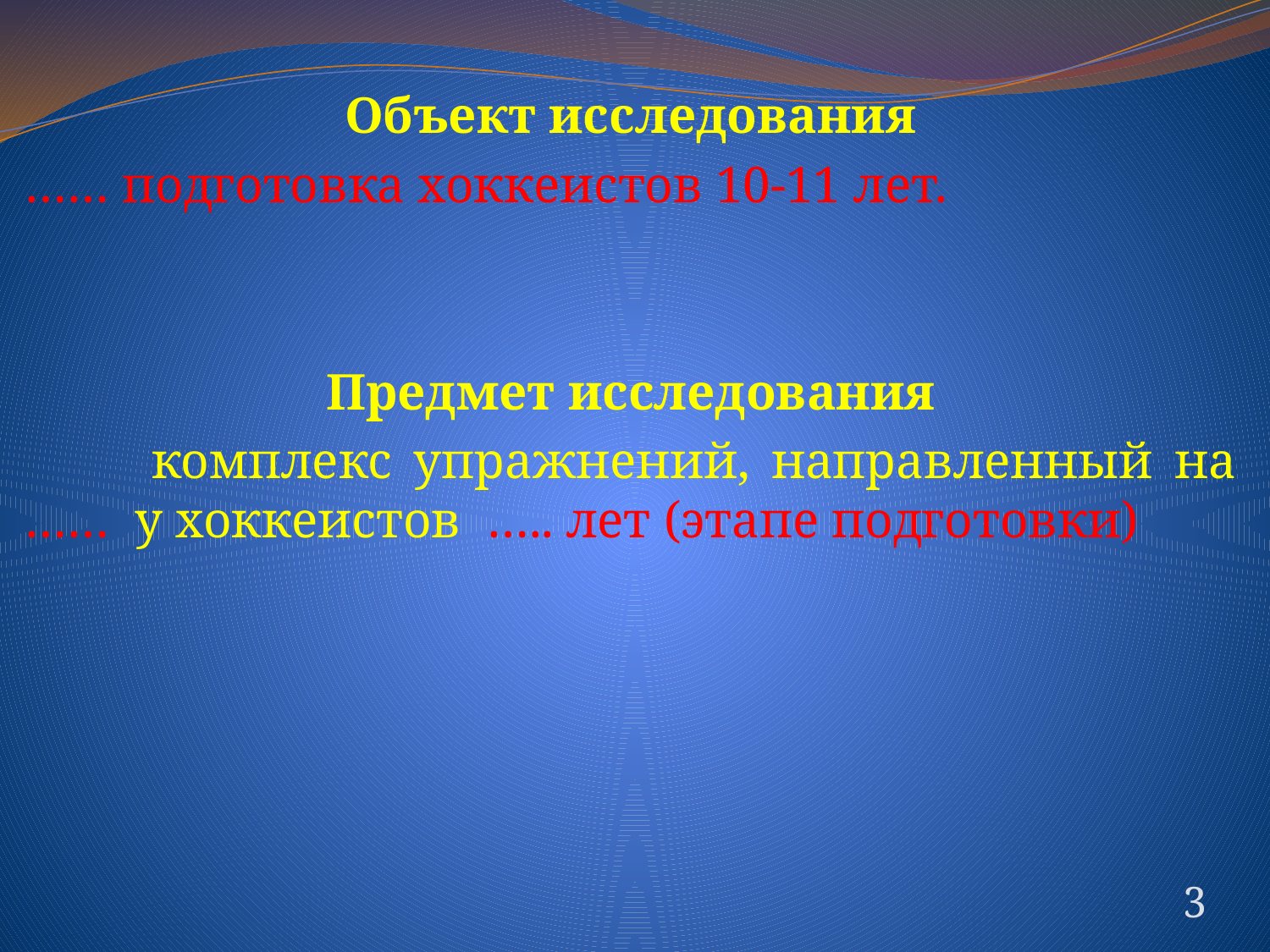

Объект исследования
…… подготовка хоккеистов 10-11 лет.

Предмет исследования
	комплекс упражнений, направленный на ……  у хоккеистов  ….. лет (этапе подготовки)

3